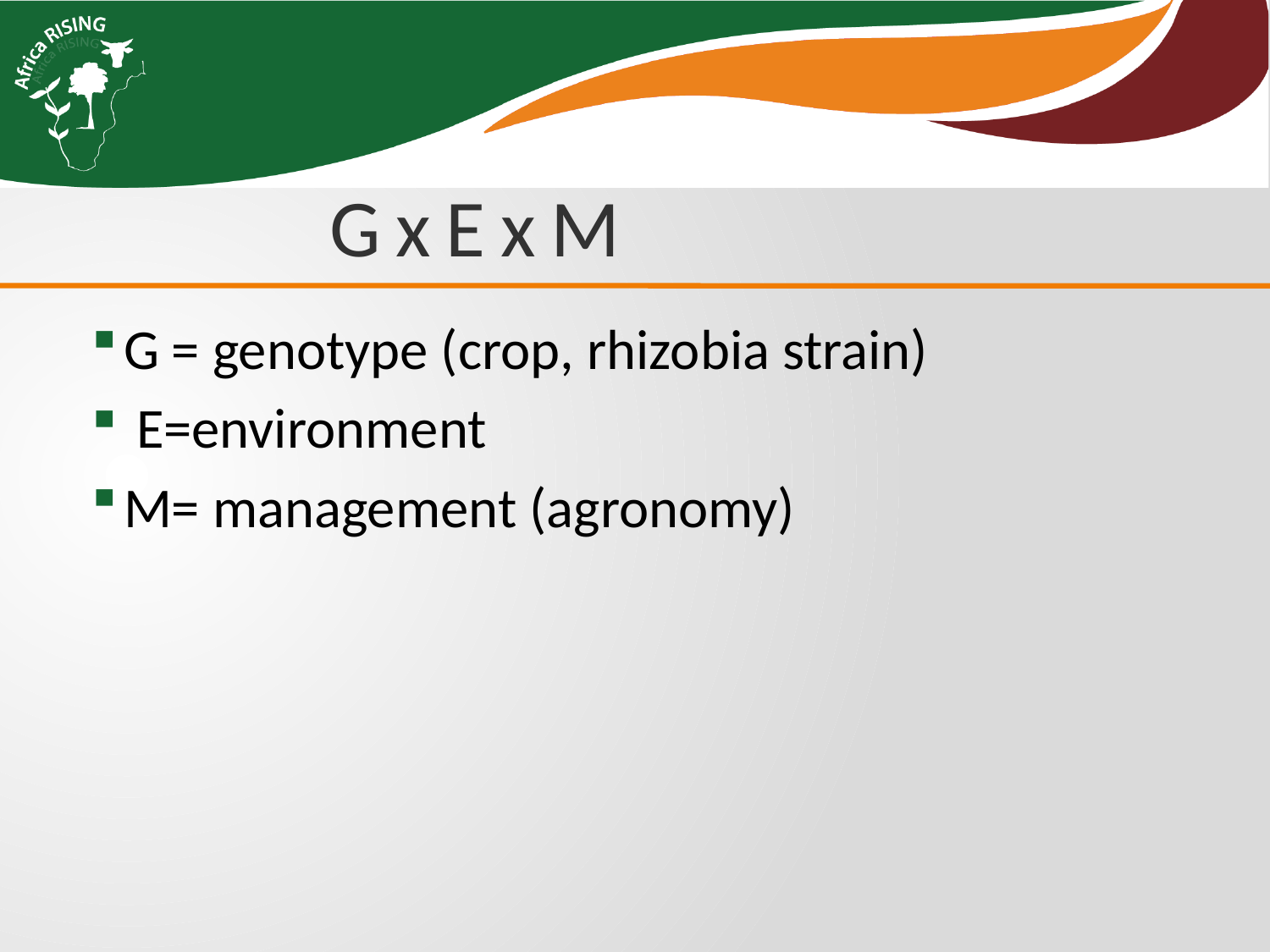

# G x E x M
G = genotype (crop, rhizobia strain)
 E=environment
M= management (agronomy)